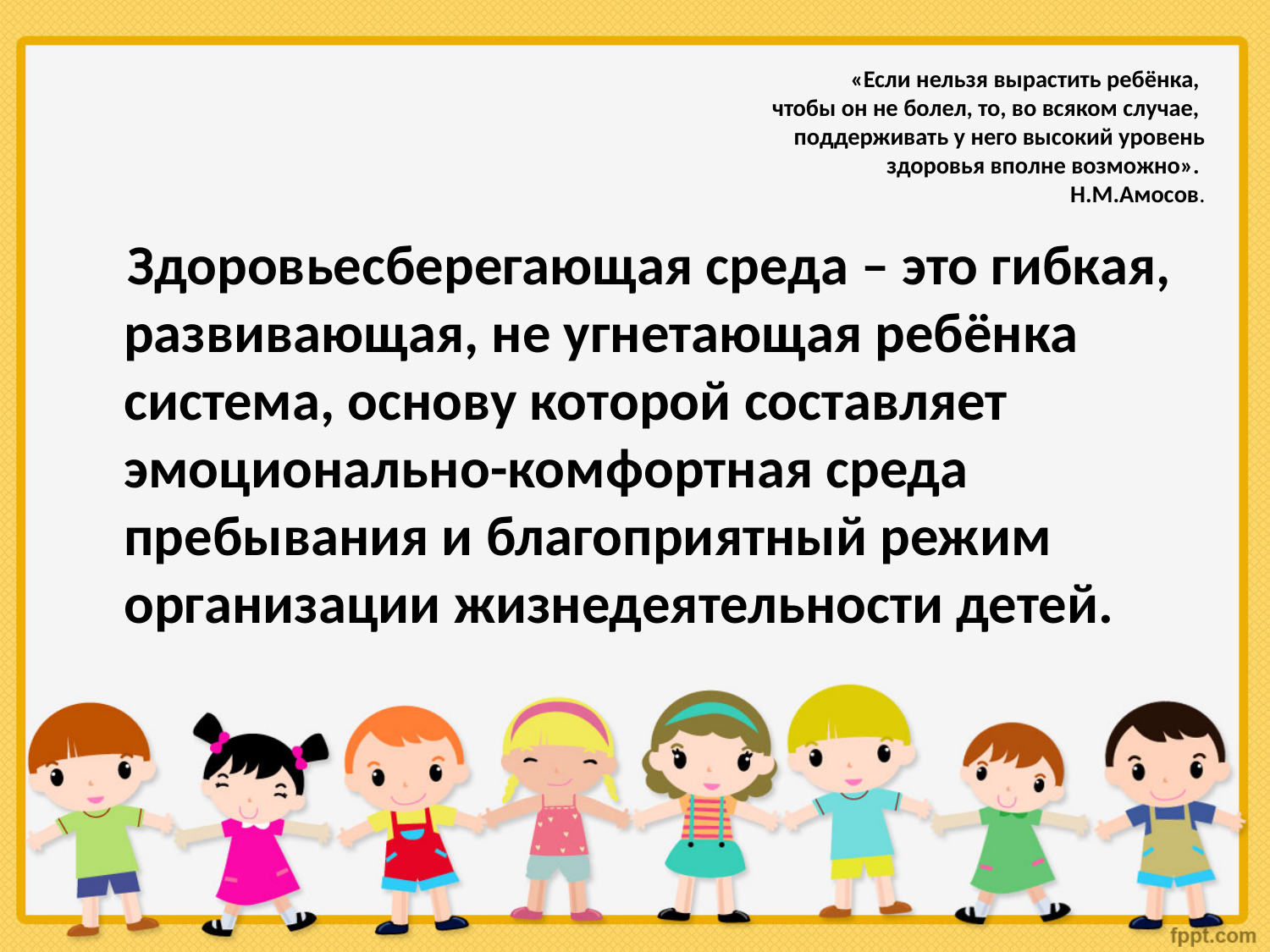

# «Если нельзя вырастить ребёнка, чтобы он не болел, то, во всяком случае, поддерживать у него высокий уровень здоровья вполне возможно». Н.М.Амосов.
    Здоровьесберегающая среда – это гибкая, развивающая, не угнетающая ребёнка система, основу которой составляет эмоционально-комфортная среда пребывания и благоприятный режим организации жизнедеятельности детей.